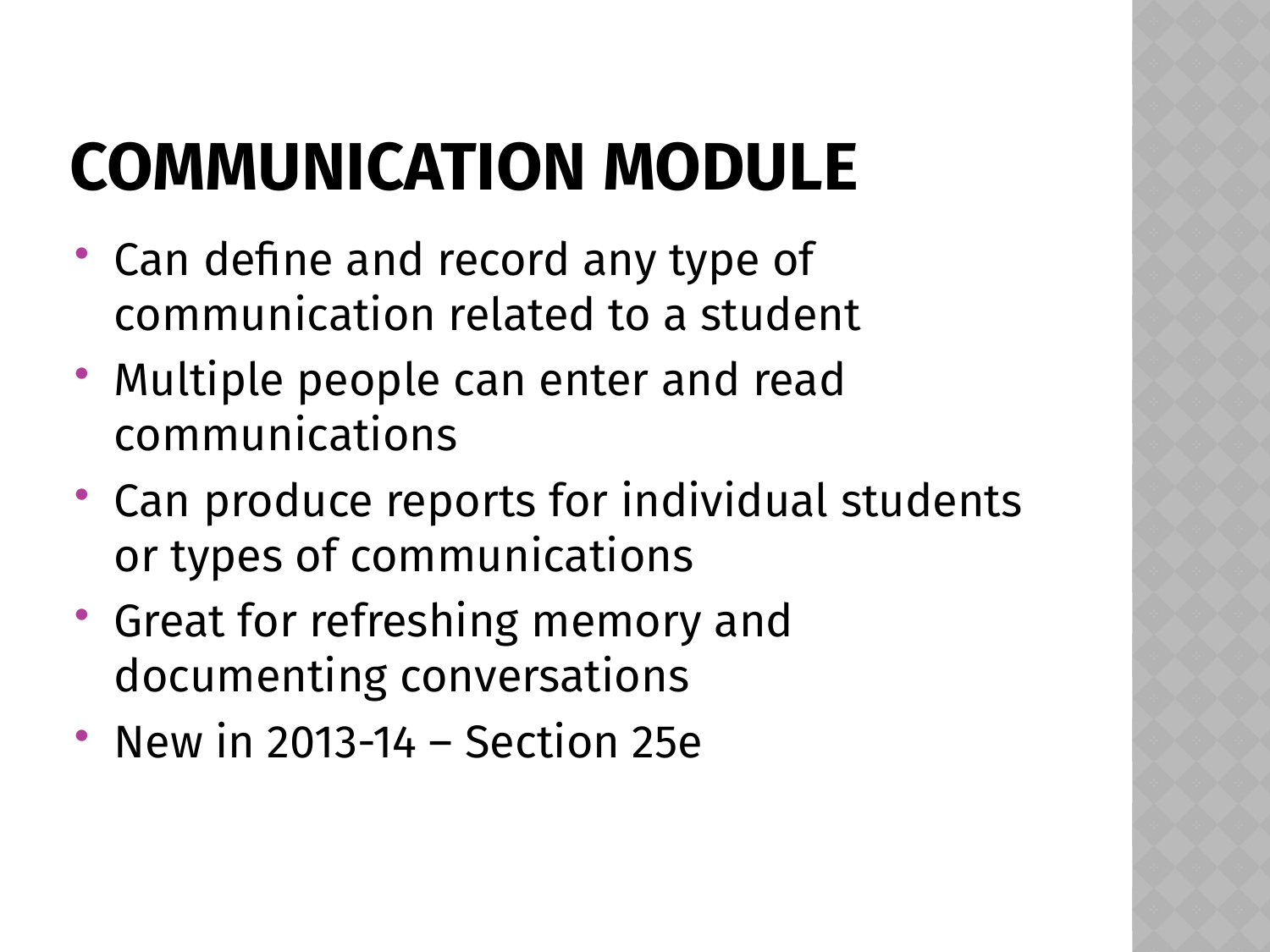

# Communication Module
Can define and record any type of communication related to a student
Multiple people can enter and read communications
Can produce reports for individual students or types of communications
Great for refreshing memory and documenting conversations
New in 2013-14 – Section 25e